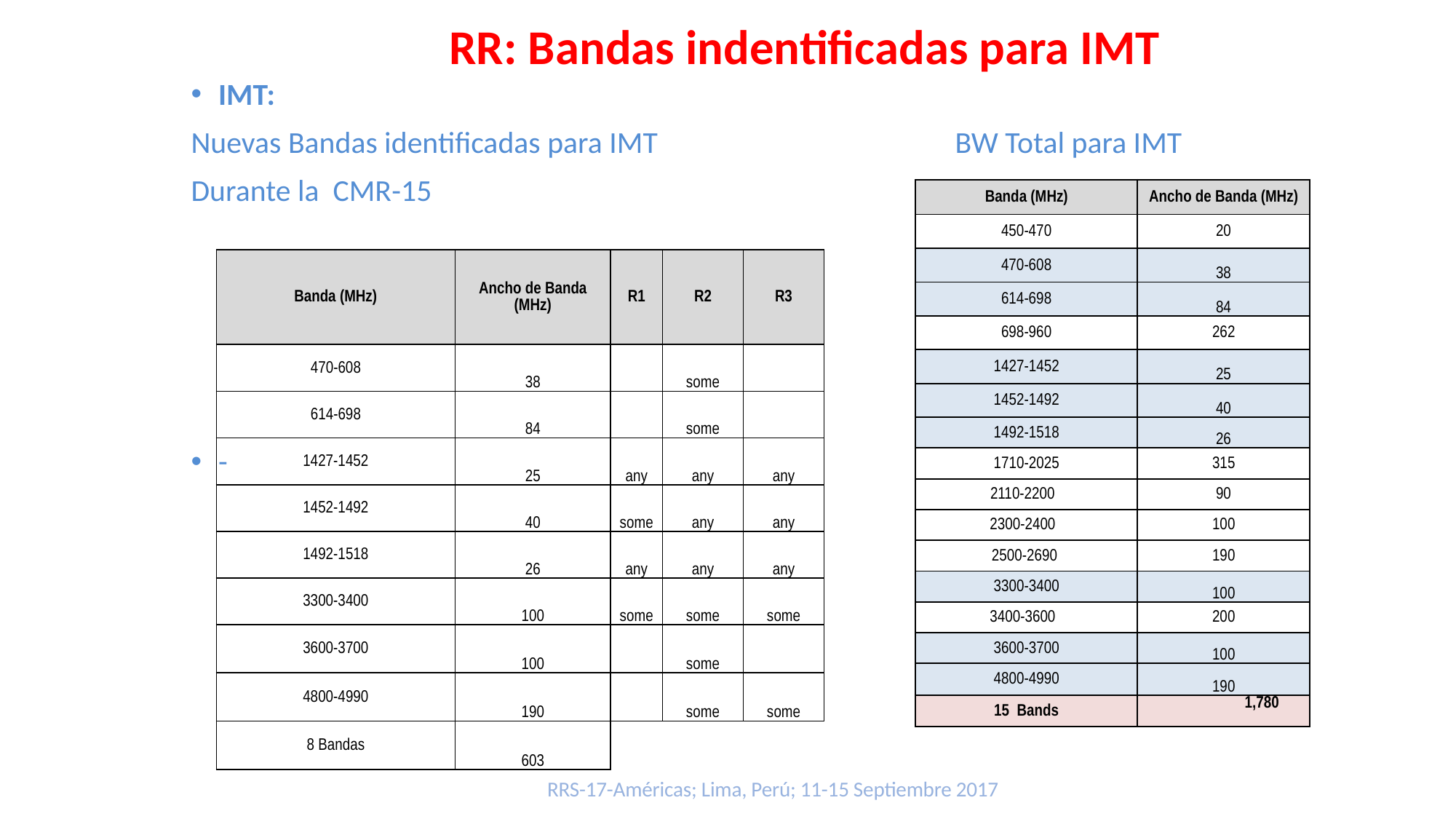

RR: Bandas indentificadas para IMT

IMT:
Nuevas Bandas identificadas para IMT			BW Total para IMT
Durante la  CMR-15

-

| Banda (MHz) | Ancho de Banda (MHz) |
| --- | --- |
| 450-470 | 20 |
| 470-608 | 38 |
| 614-698 | 84 |
| 698-960 | 262 |
| 1427-1452 | 25 |
| 1452-1492 | 40 |
| 1492-1518 | 26 |
| 1710-2025 | 315 |
| 2110-2200 | 90 |
| 2300-2400 | 100 |
| 2500-2690 | 190 |
| 3300-3400 | 100 |
| 3400-3600 | 200 |
| 3600-3700 | 100 |
| 4800-4990 | 190 |
| 15 Bands | 1,780 |
|  |  |  |  |  |
| --- | --- | --- | --- | --- |
| Banda (MHz) | Ancho de Banda (MHz) | R1 | R2 | R3 |
| 470-608 | 38 |  | some |  |
| 614-698 | 84 |  | some |  |
| 1427-1452 | 25 | any | any | any |
| 1452-1492 | 40 | some | any | any |
| 1492-1518 | 26 | any | any | any |
| 3300-3400 | 100 | some | some | some |
| 3600-3700 | 100 |  | some |  |
| 4800-4990 | 190 |  | some | some |
| 8 Bandas | 603 |  |  |  |
RRS-17-Américas; Lima, Perú; 11-15 Septiembre 2017